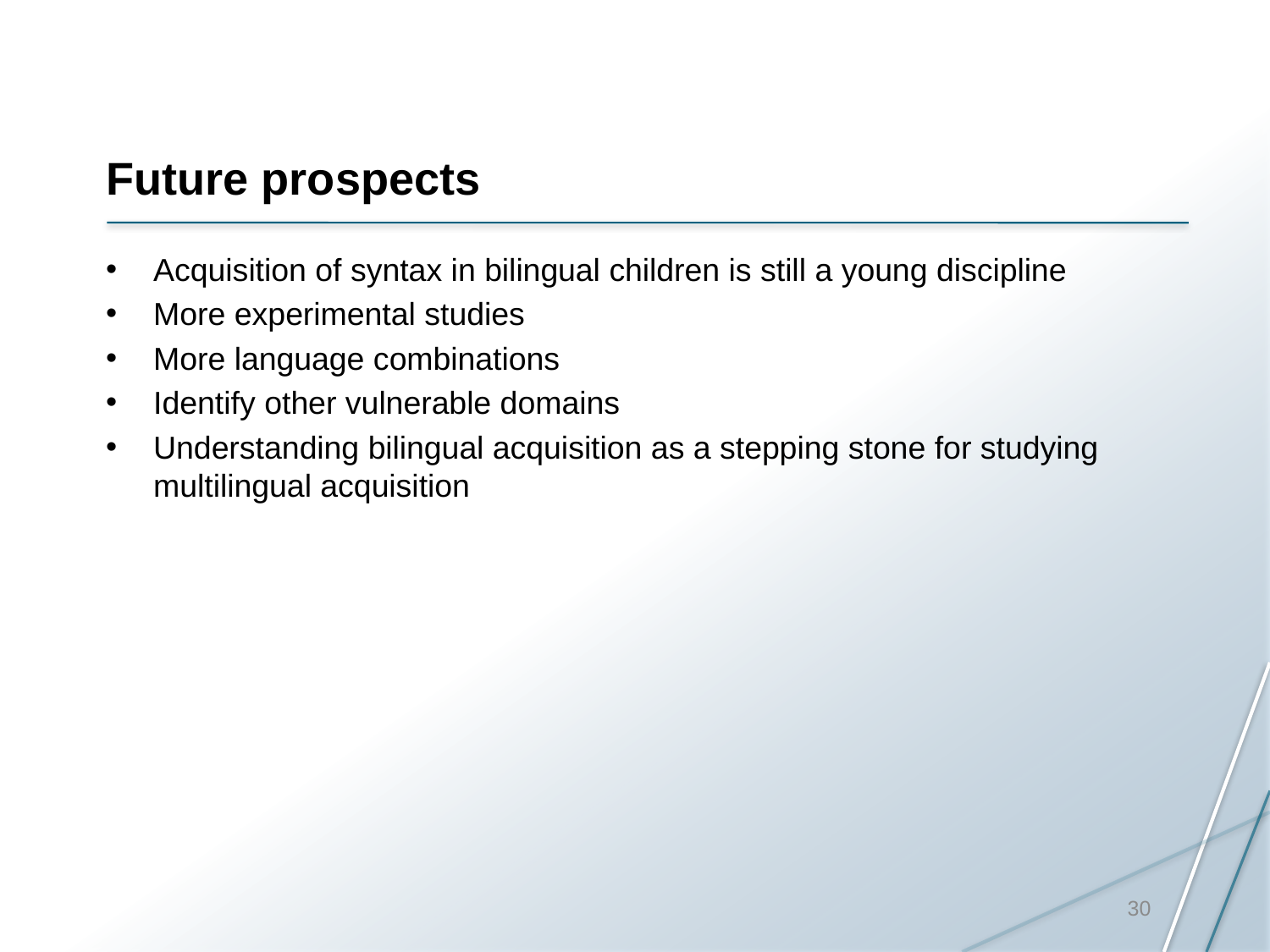

# Future prospects
Acquisition of syntax in bilingual children is still a young discipline
More experimental studies
More language combinations
Identify other vulnerable domains
Understanding bilingual acquisition as a stepping stone for studying multilingual acquisition
30